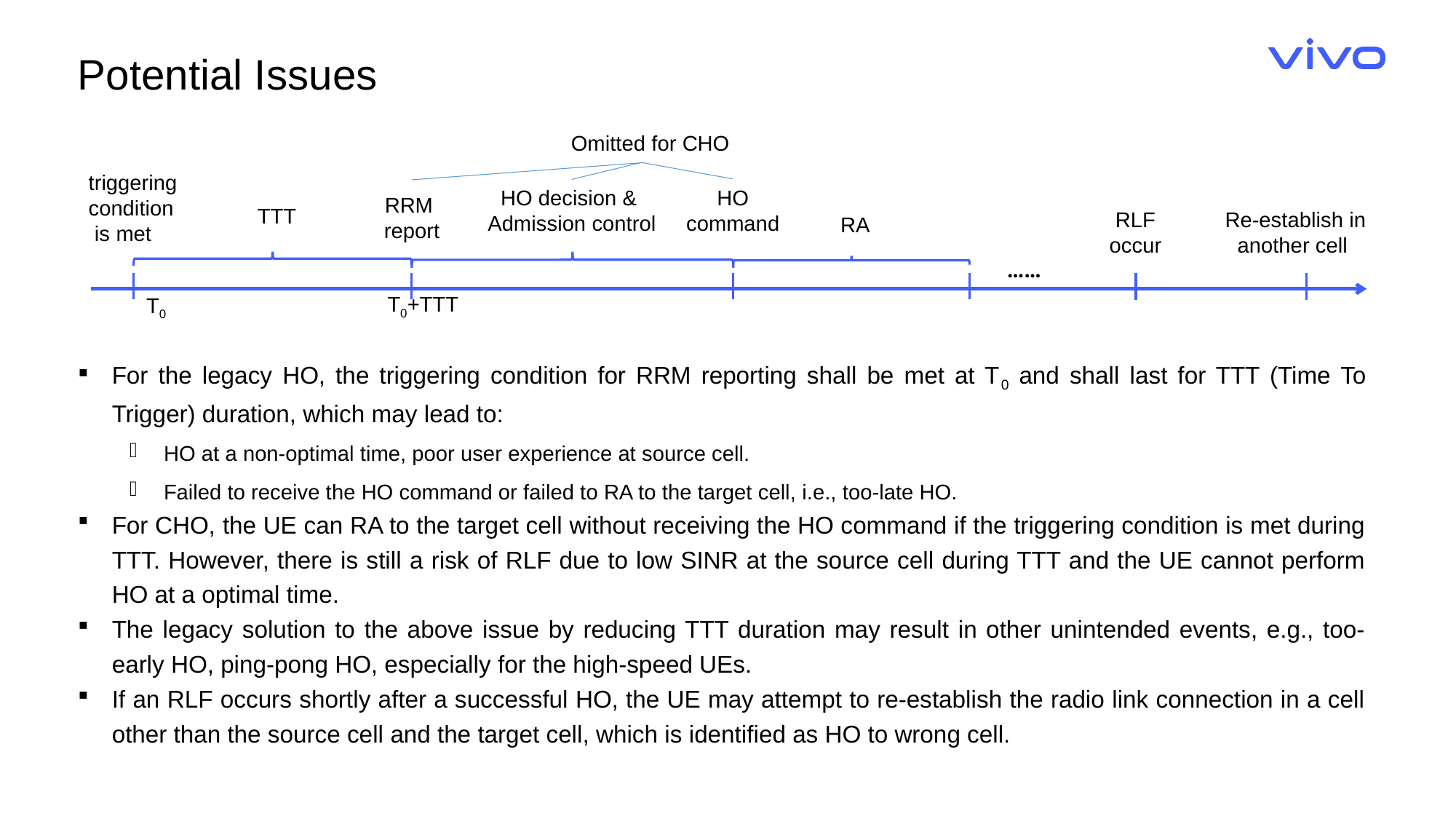

Potential Issues

Omitted for CHO

triggering condition
 is met
HO command
HO decision &
Admission control
RRM
 report
TTT
RLF occur
Re-establish in another cell
RA
……
T0+TTT
T0
For the legacy HO, the triggering condition for RRM reporting shall be met at T0 and shall last for TTT (Time To Trigger) duration, which may lead to:
HO at a non-optimal time, poor user experience at source cell.
Failed to receive the HO command or failed to RA to the target cell, i.e., too-late HO.
For CHO, the UE can RA to the target cell without receiving the HO command if the triggering condition is met during TTT. However, there is still a risk of RLF due to low SINR at the source cell during TTT and the UE cannot perform HO at a optimal time.
The legacy solution to the above issue by reducing TTT duration may result in other unintended events, e.g., too-early HO, ping-pong HO, especially for the high-speed UEs.
If an RLF occurs shortly after a successful HO, the UE may attempt to re-establish the radio link connection in a cell other than the source cell and the target cell, which is identified as HO to wrong cell.